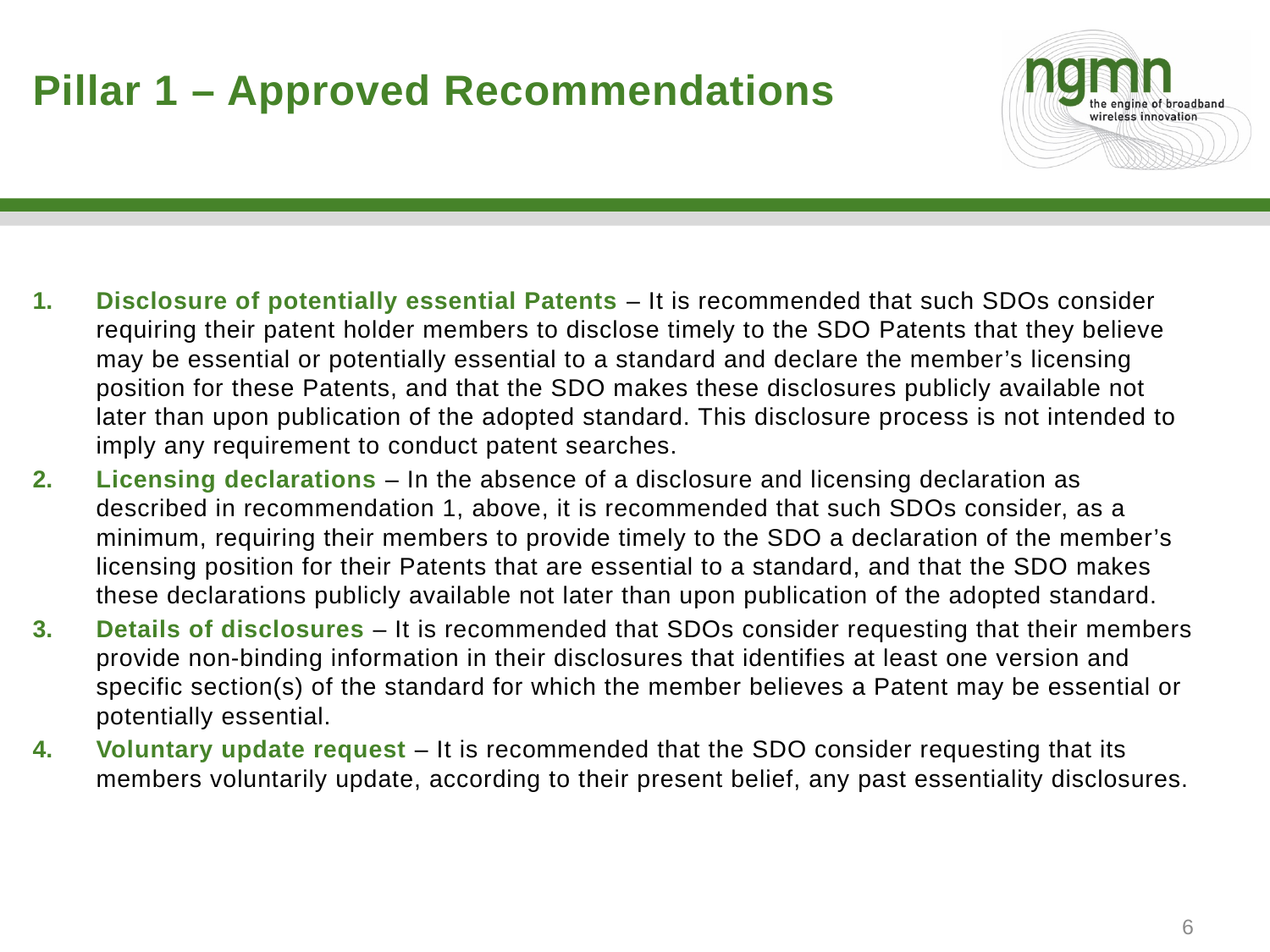

# Pillar 1 – Approved Recommendations

Disclosure of potentially essential Patents – It is recommended that such SDOs consider requiring their patent holder members to disclose timely to the SDO Patents that they believe may be essential or potentially essential to a standard and declare the member’s licensing position for these Patents, and that the SDO makes these disclosures publicly available not later than upon publication of the adopted standard. This disclosure process is not intended to imply any requirement to conduct patent searches.
Licensing declarations – In the absence of a disclosure and licensing declaration as described in recommendation 1, above, it is recommended that such SDOs consider, as a minimum, requiring their members to provide timely to the SDO a declaration of the member’s licensing position for their Patents that are essential to a standard, and that the SDO makes these declarations publicly available not later than upon publication of the adopted standard.
Details of disclosures – It is recommended that SDOs consider requesting that their members provide non-binding information in their disclosures that identifies at least one version and specific section(s) of the standard for which the member believes a Patent may be essential or potentially essential.
Voluntary update request – It is recommended that the SDO consider requesting that its members voluntarily update, according to their present belief, any past essentiality disclosures.
6